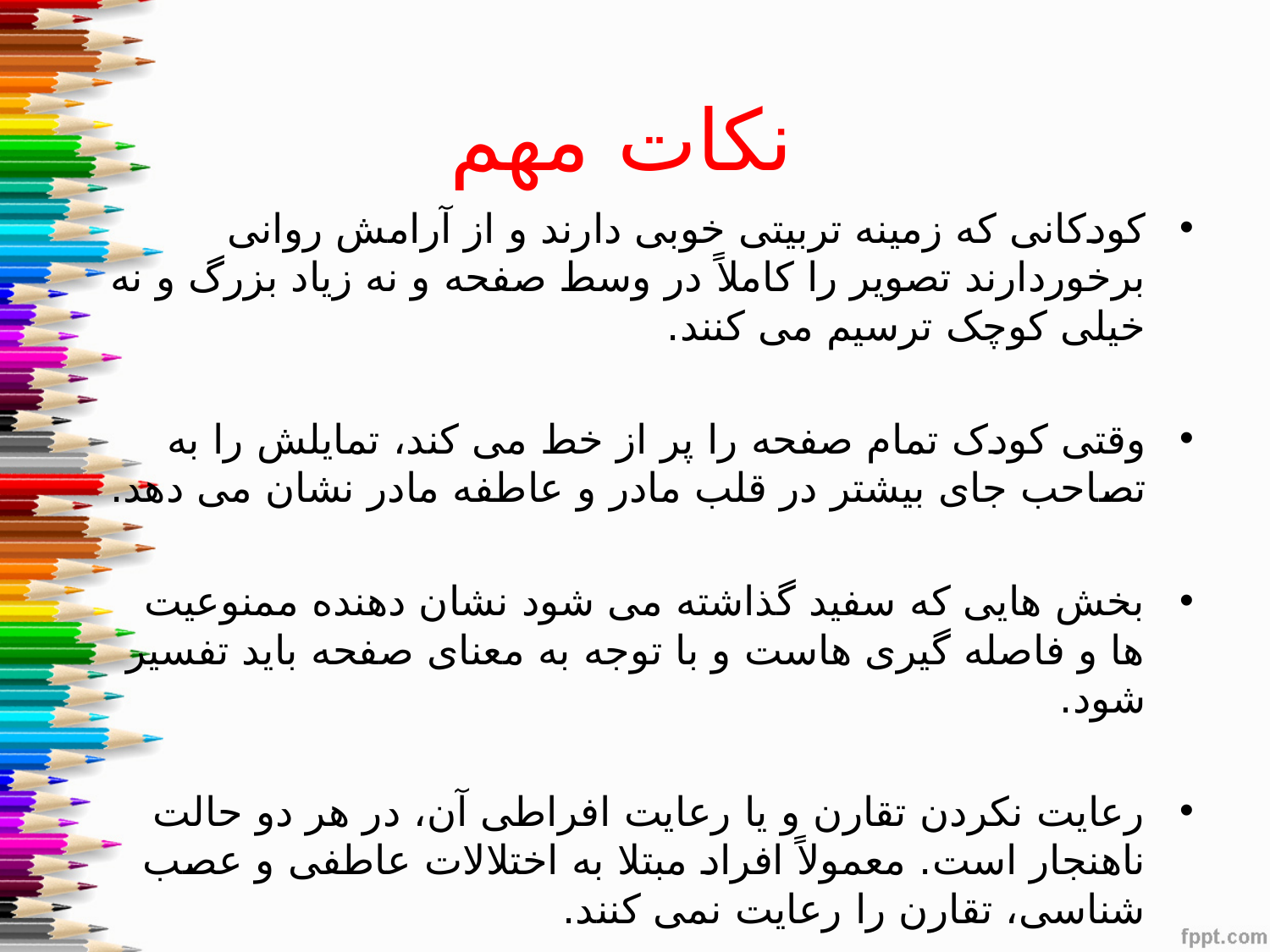

# نکات مهم
کودکانی که زمینه تربیتی خوبی دارند و از آرامش روانی برخوردارند تصویر را کاملاً در وسط صفحه و نه زیاد بزرگ و نه خیلی کوچک ترسیم می کنند.

وقتی کودک تمام صفحه را پر از خط می کند، تمایلش را به تصاحب جای بیشتر در قلب مادر و عاطفه مادر نشان می دهد.

بخش هایی که سفید گذاشته می شود نشان دهنده ممنوعیت ها و فاصله گیری هاست و با توجه به معنای صفحه باید تفسیر شود.

رعایت نکردن تقارن و یا رعایت افراطی آن، در هر دو حالت ناهنجار است. معمولاً افراد مبتلا به اختلالات عاطفی و عصب شناسی، تقارن را رعایت نمی کنند.